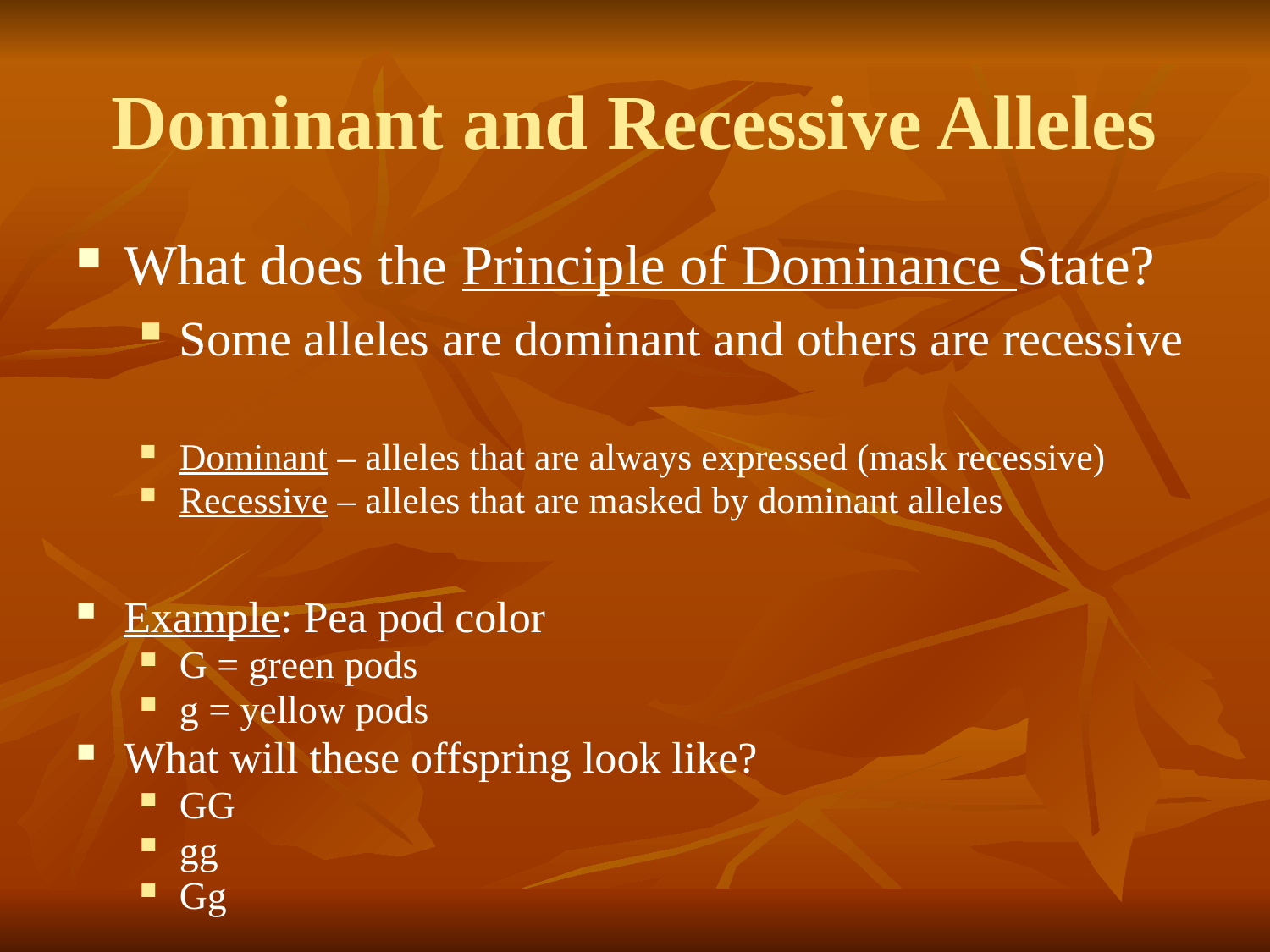

# Dominant and Recessive Alleles
What does the Principle of Dominance State?
Some alleles are dominant and others are recessive

Dominant – alleles that are always expressed (mask recessive)
Recessive – alleles that are masked by dominant alleles

Example: Pea pod color
G = green pods
g = yellow pods
What will these offspring look like?
GG
gg
Gg